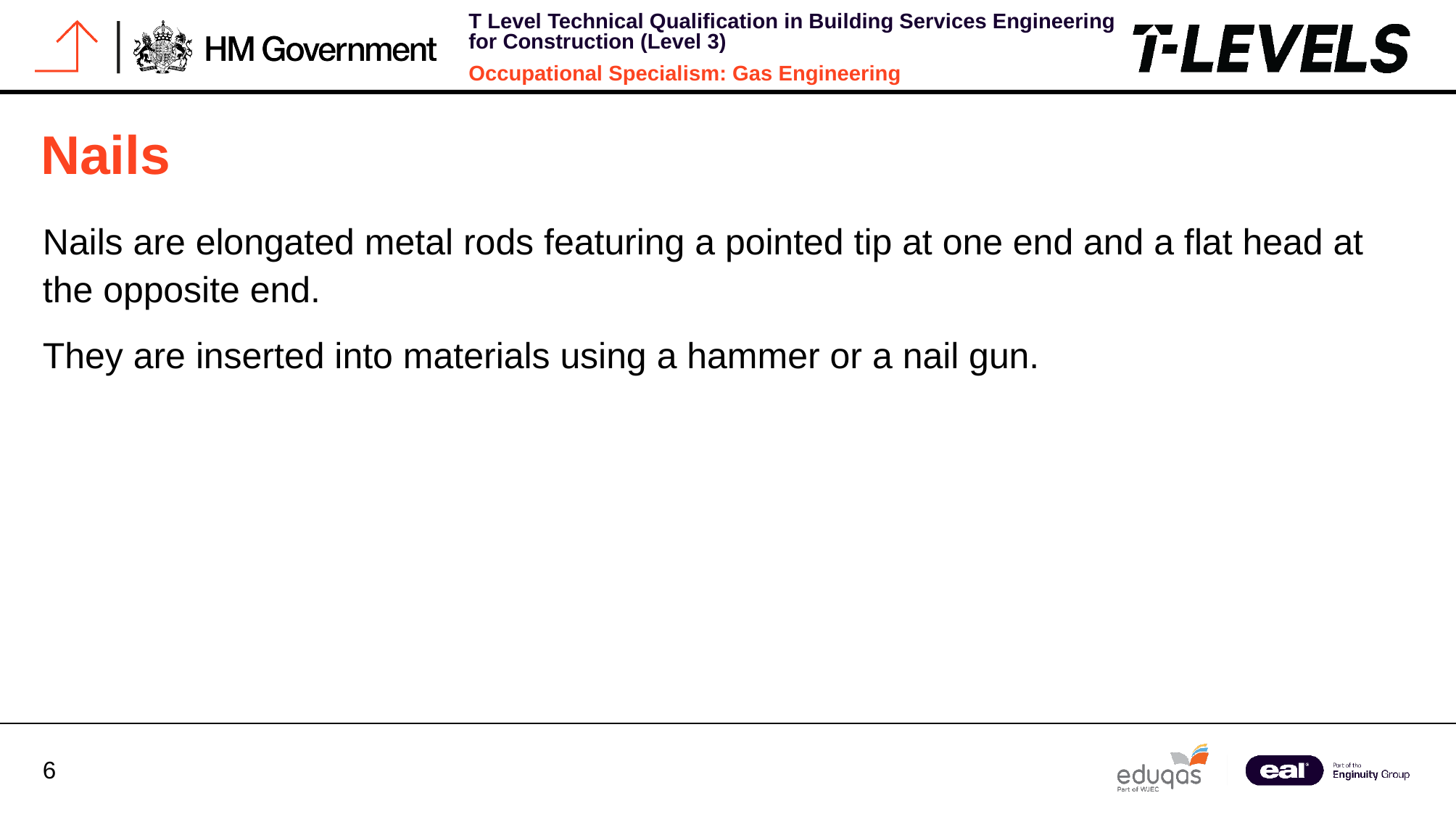

# Nails
Nails are elongated metal rods featuring a pointed tip at one end and a flat head at the opposite end.
They are inserted into materials using a hammer or a nail gun.